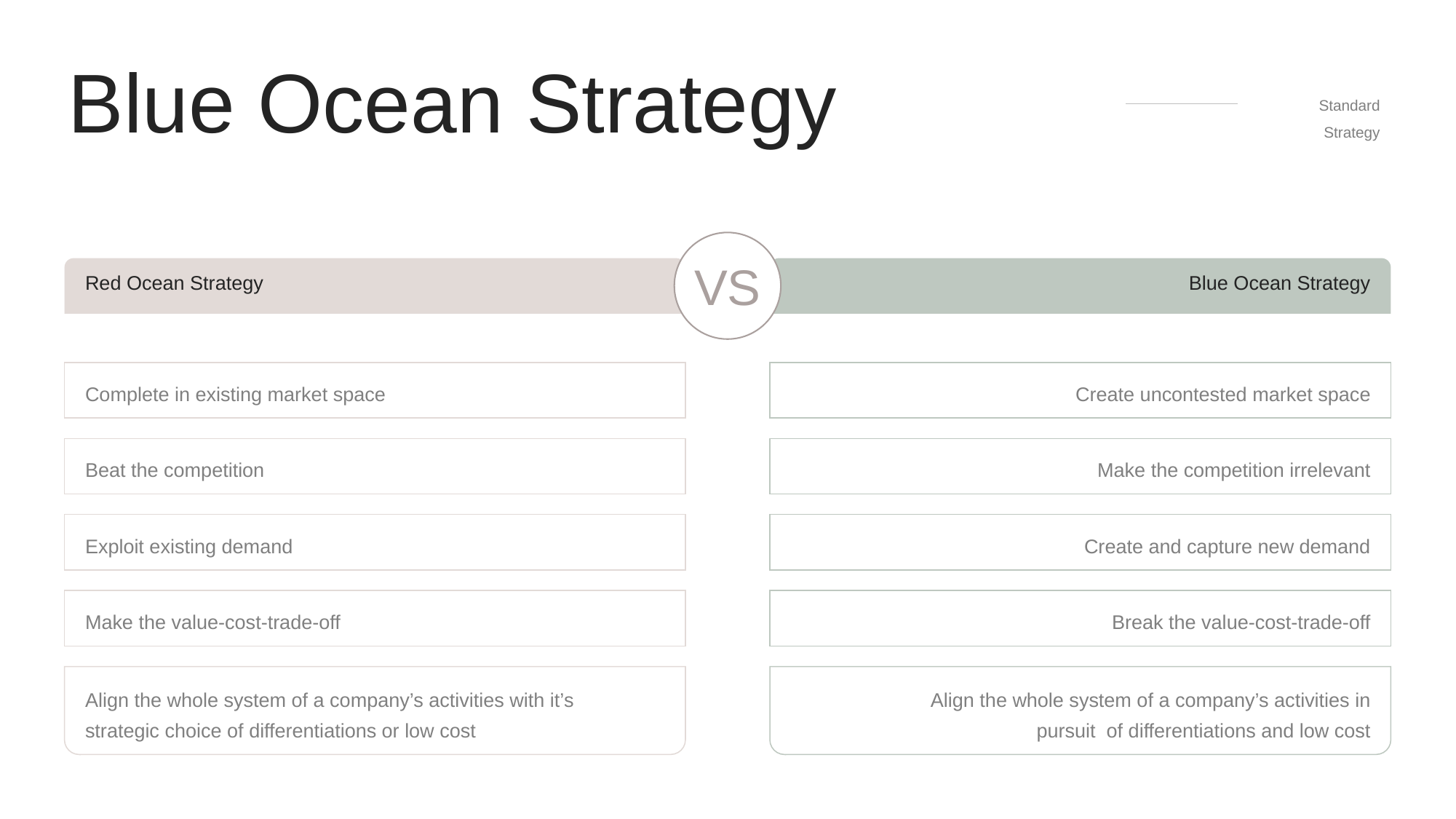

Blue Ocean Strategy
Standard Strategy

VS

Red Ocean Strategy
Blue Ocean Strategy

Complete in existing market space
Create uncontested market space

Beat the competition
Make the competition irrelevant

Exploit existing demand
Create and capture new demand

Make the value-cost-trade-off
Break the value-cost-trade-off

Align the whole system of a company’s activities with it’s strategic choice of differentiations or low cost
Align the whole system of a company’s activities in pursuit  of differentiations and low cost